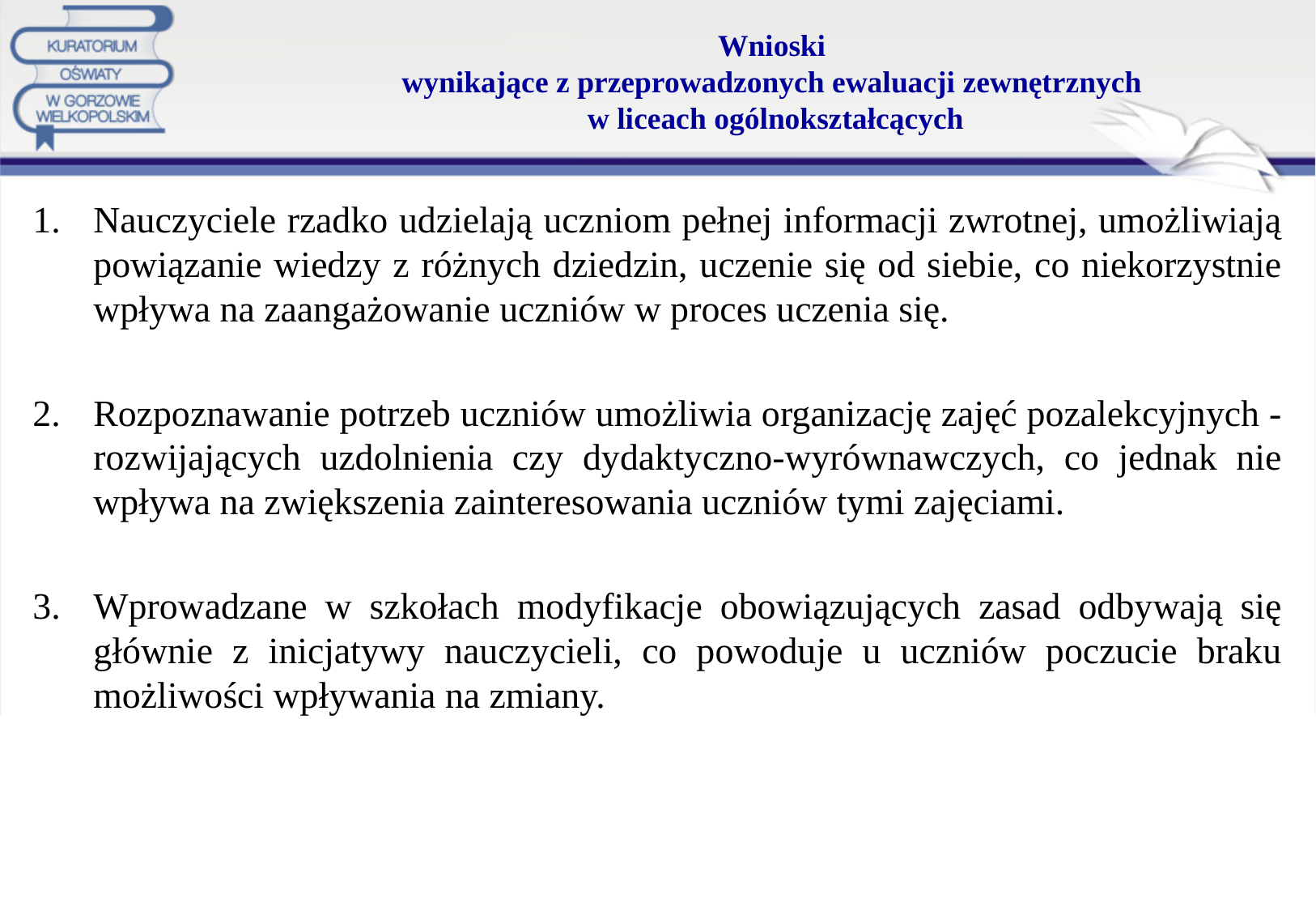

# Wnioski wynikające z przeprowadzonych ewaluacji zewnętrznych w liceach ogólnokształcących
Nauczyciele rzadko udzielają uczniom pełnej informacji zwrotnej, umożliwiają powiązanie wiedzy z różnych dziedzin, uczenie się od siebie, co niekorzystnie wpływa na zaangażowanie uczniów w proces uczenia się.

Rozpoznawanie potrzeb uczniów umożliwia organizację zajęć pozalekcyjnych - rozwijających uzdolnienia czy dydaktyczno-wyrównawczych, co jednak nie wpływa na zwiększenia zainteresowania uczniów tymi zajęciami.

Wprowadzane w szkołach modyfikacje obowiązujących zasad odbywają się głównie z inicjatywy nauczycieli, co powoduje u uczniów poczucie braku możliwości wpływania na zmiany.